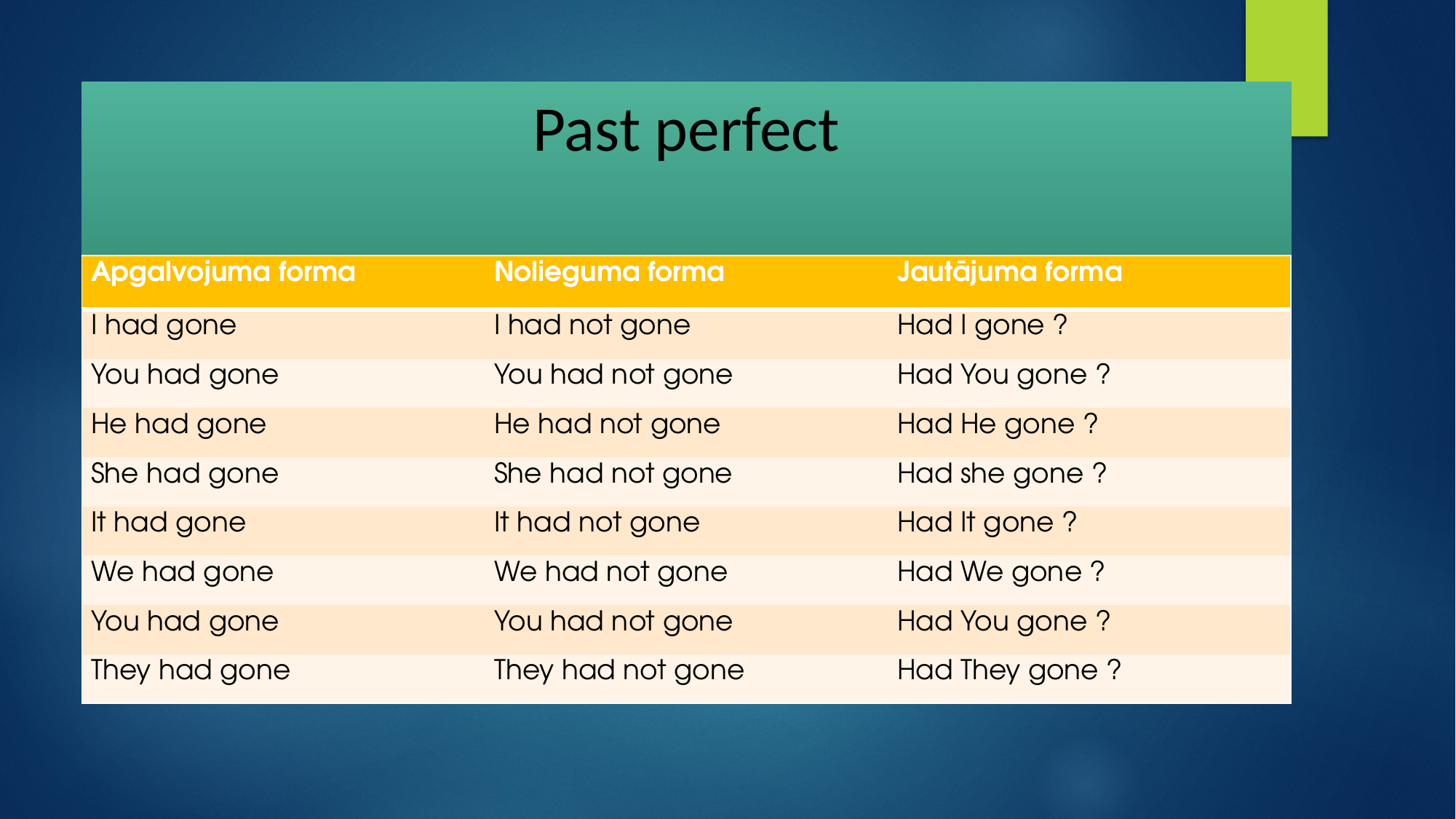

# Past perfect
| Apgalvojuma forma | Nolieguma forma | Jautājuma forma |
| --- | --- | --- |
| I had gone | I had not gone | Had I gone ? |
| You had gone | You had not gone | Had You gone ? |
| He had gone | He had not gone | Had He gone ? |
| She had gone | She had not gone | Had she gone ? |
| It had gone | It had not gone | Had It gone ? |
| We had gone | We had not gone | Had We gone ? |
| You had gone | You had not gone | Had You gone ? |
| They had gone | They had not gone | Had They gone ? |